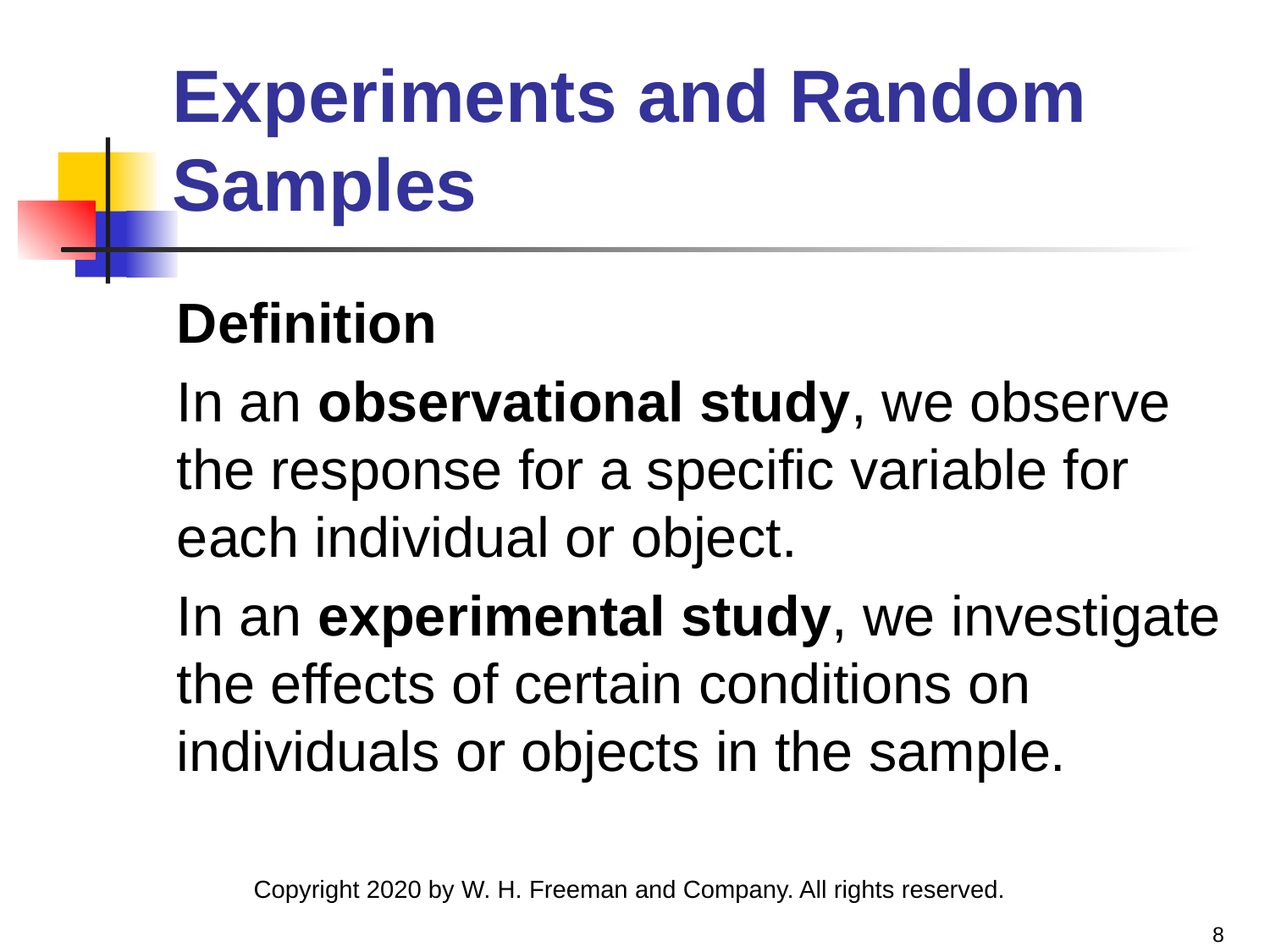

# Experiments and Random Samples
Definition
In an observational study, we observe the response for a specific variable for each individual or object.
In an experimental study, we investigate the effects of certain conditions on individuals or objects in the sample.